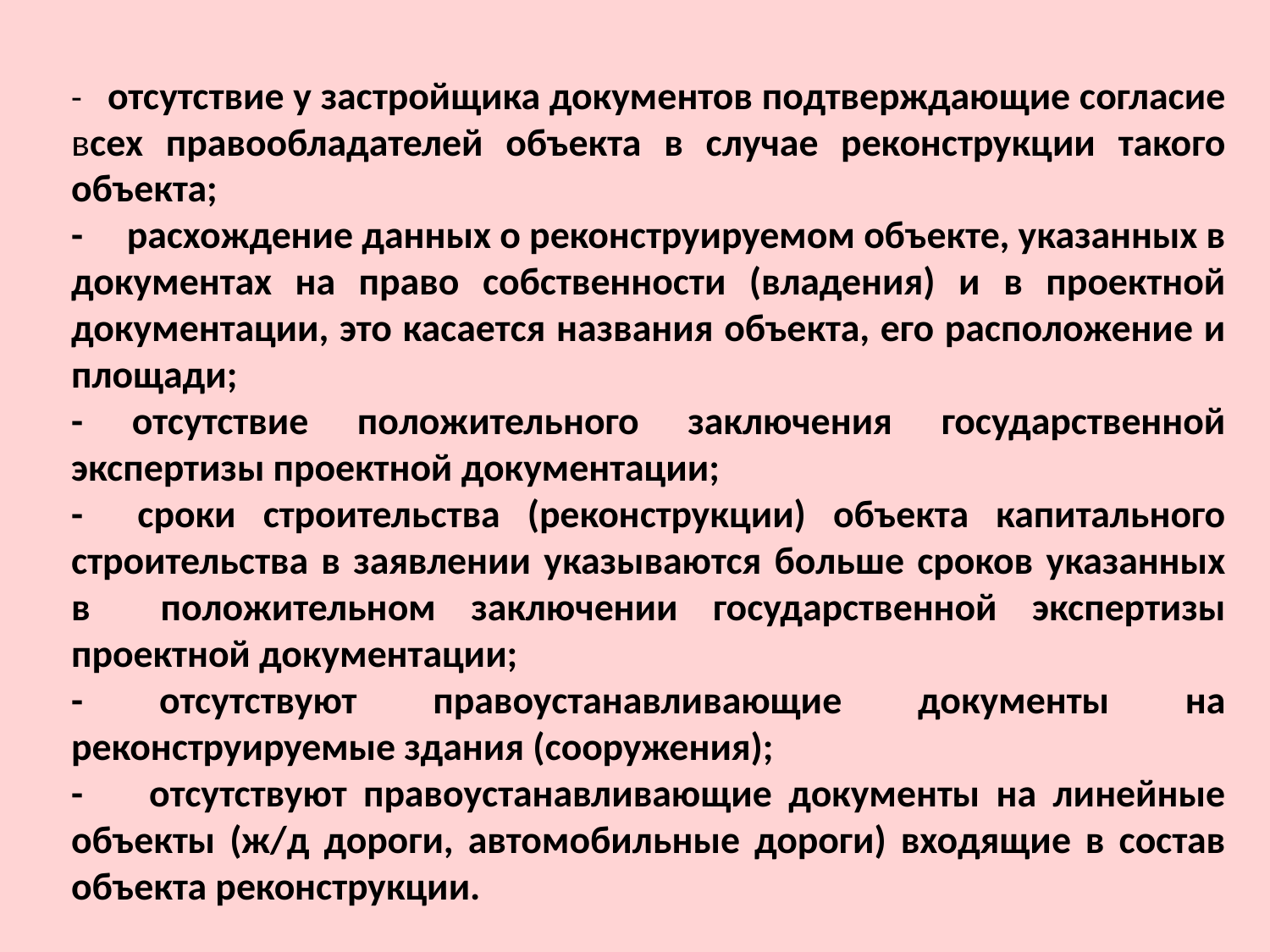

-   отсутствие у застройщика документов подтверждающие согласие всех правообладателей объекта в случае реконструкции такого объекта;
-     расхождение данных о реконструируемом объекте, указанных в документах на право собственности (владения) и в проектной документации, это касается названия объекта, его расположение и площади;
- отсутствие положительного заключения государственной экспертизы проектной документации;
-  сроки строительства (реконструкции) объекта капитального строительства в заявлении указываются больше сроков указанных в  положительном заключении государственной экспертизы проектной документации;
- отсутствуют правоустанавливающие документы на реконструируемые здания (сооружения);
-    отсутствуют правоустанавливающие документы на линейные объекты (ж/д дороги, автомобильные дороги) входящие в состав объекта реконструкции.